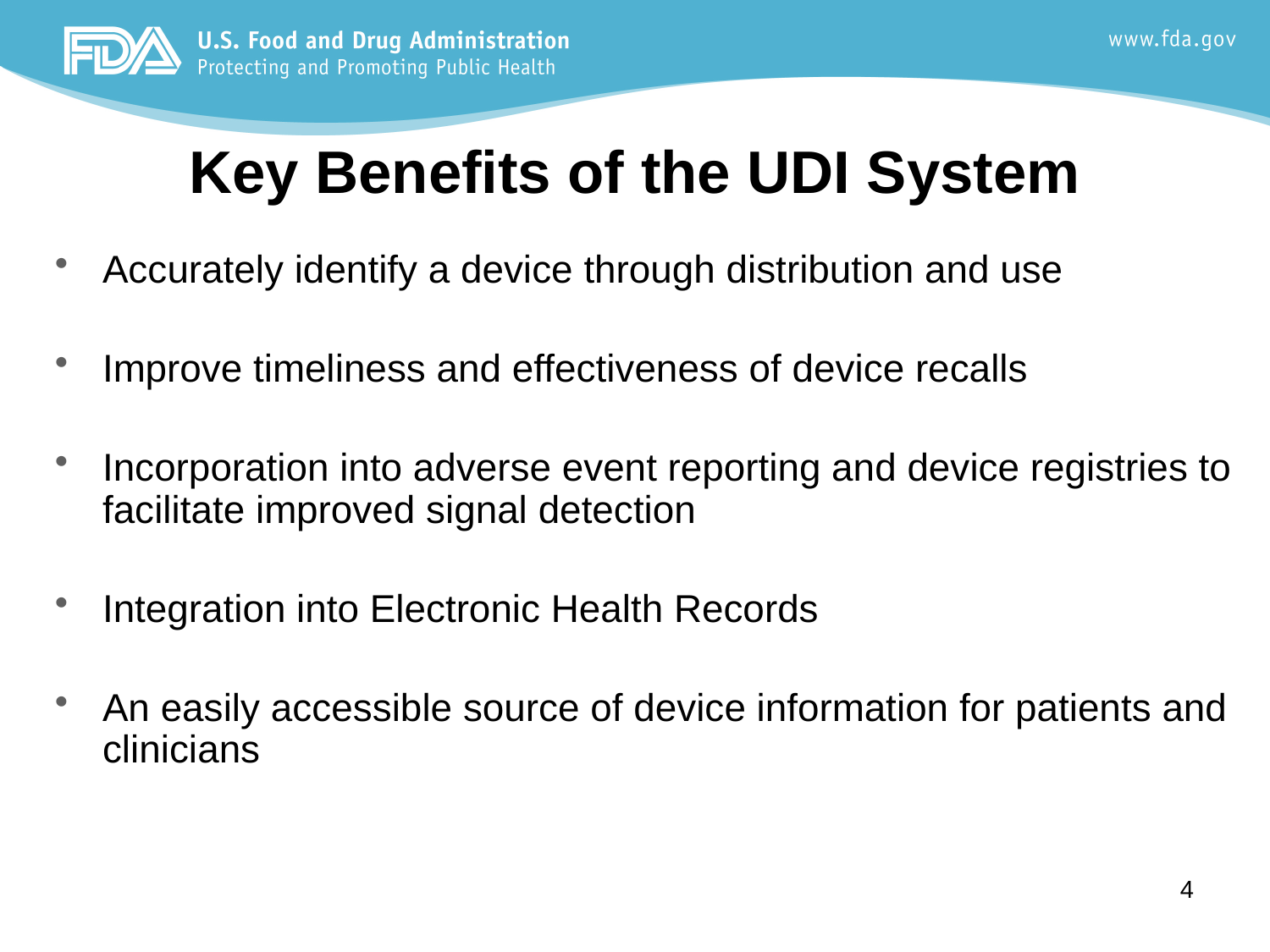

Key Benefits of the UDI System
Accurately identify a device through distribution and use

Improve timeliness and effectiveness of device recalls

Incorporation into adverse event reporting and device registries to facilitate improved signal detection

Integration into Electronic Health Records

An easily accessible source of device information for patients and clinicians

4